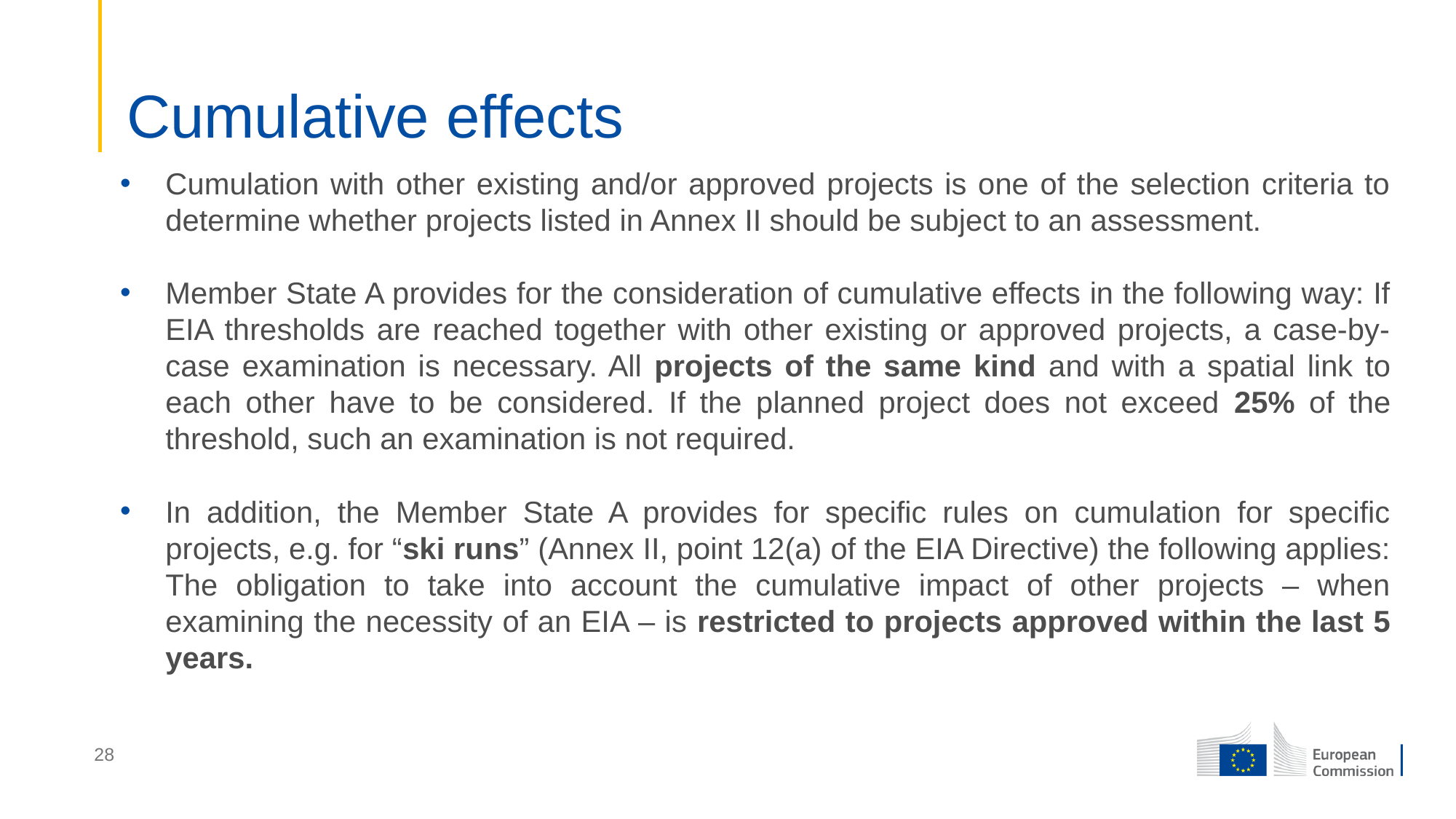

# Cumulative effects
Cumulation with other existing and/or approved projects is one of the selection criteria to determine whether projects listed in Annex II should be subject to an assessment.

Member State A provides for the consideration of cumulative effects in the following way: If EIA thresholds are reached together with other existing or approved projects, a case-by-case examination is necessary. All projects of the same kind and with a spatial link to each other have to be considered. If the planned project does not exceed 25% of the threshold, such an examination is not required.

In addition, the Member State A provides for specific rules on cumulation for specific projects, e.g. for “ski runs” (Annex II, point 12(a) of the EIA Directive) the following applies: The obligation to take into account the cumulative impact of other projects – when examining the necessity of an EIA – is restricted to projects approved within the last 5 years.

28